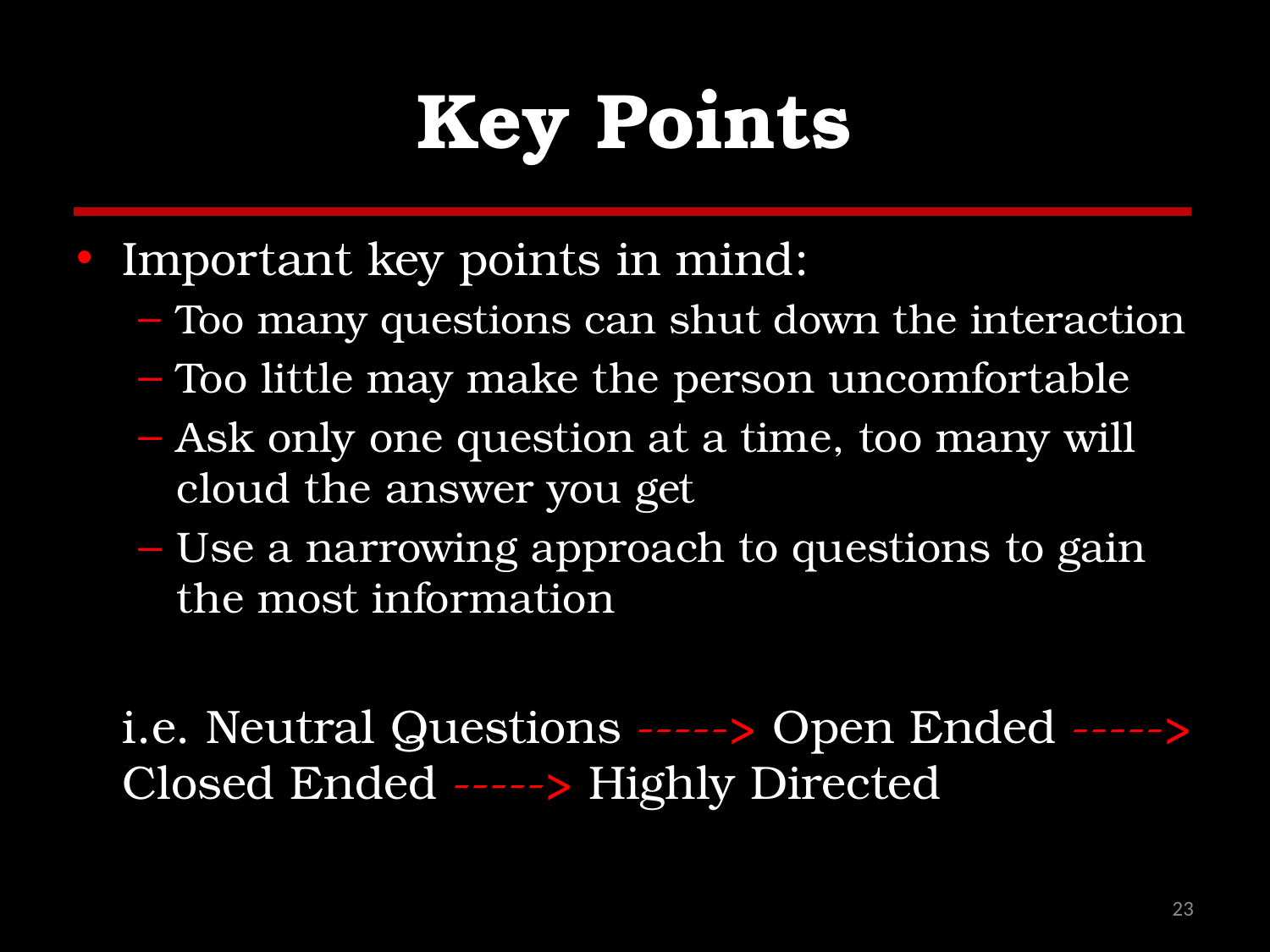

# Key Points
Important key points in mind:
Too many questions can shut down the interaction
Too little may make the person uncomfortable
Ask only one question at a time, too many will cloud the answer you get
Use a narrowing approach to questions to gain the most information

	i.e. Neutral Questions -----> Open Ended -----> Closed Ended -----> Highly Directed
23